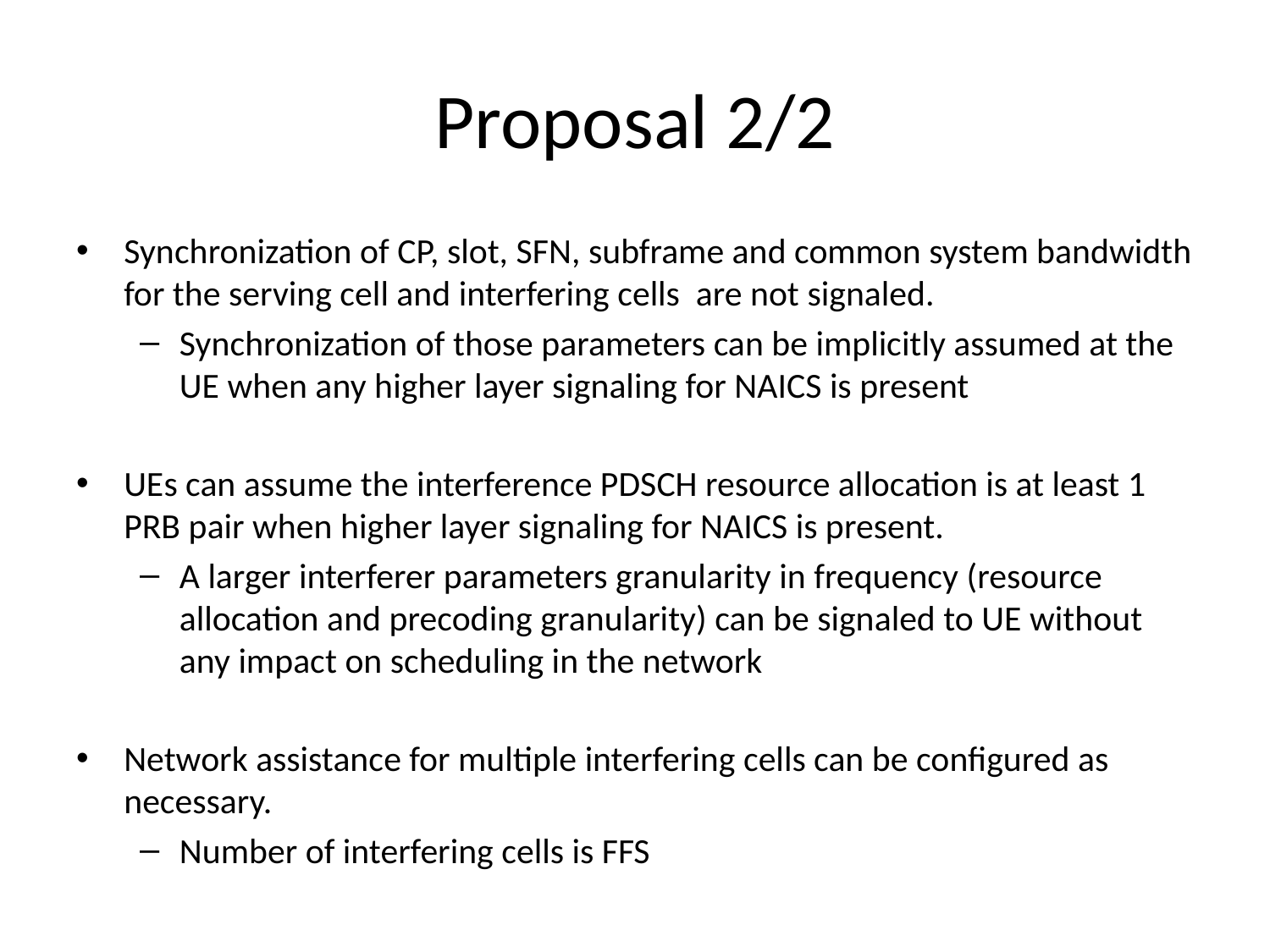

# Proposal 2/2
Synchronization of CP, slot, SFN, subframe and common system bandwidth for the serving cell and interfering cells  are not signaled.
Synchronization of those parameters can be implicitly assumed at the UE when any higher layer signaling for NAICS is present

UEs can assume the interference PDSCH resource allocation is at least 1 PRB pair when higher layer signaling for NAICS is present.
A larger interferer parameters granularity in frequency (resource allocation and precoding granularity) can be signaled to UE without any impact on scheduling in the network

Network assistance for multiple interfering cells can be configured as necessary.
Number of interfering cells is FFS